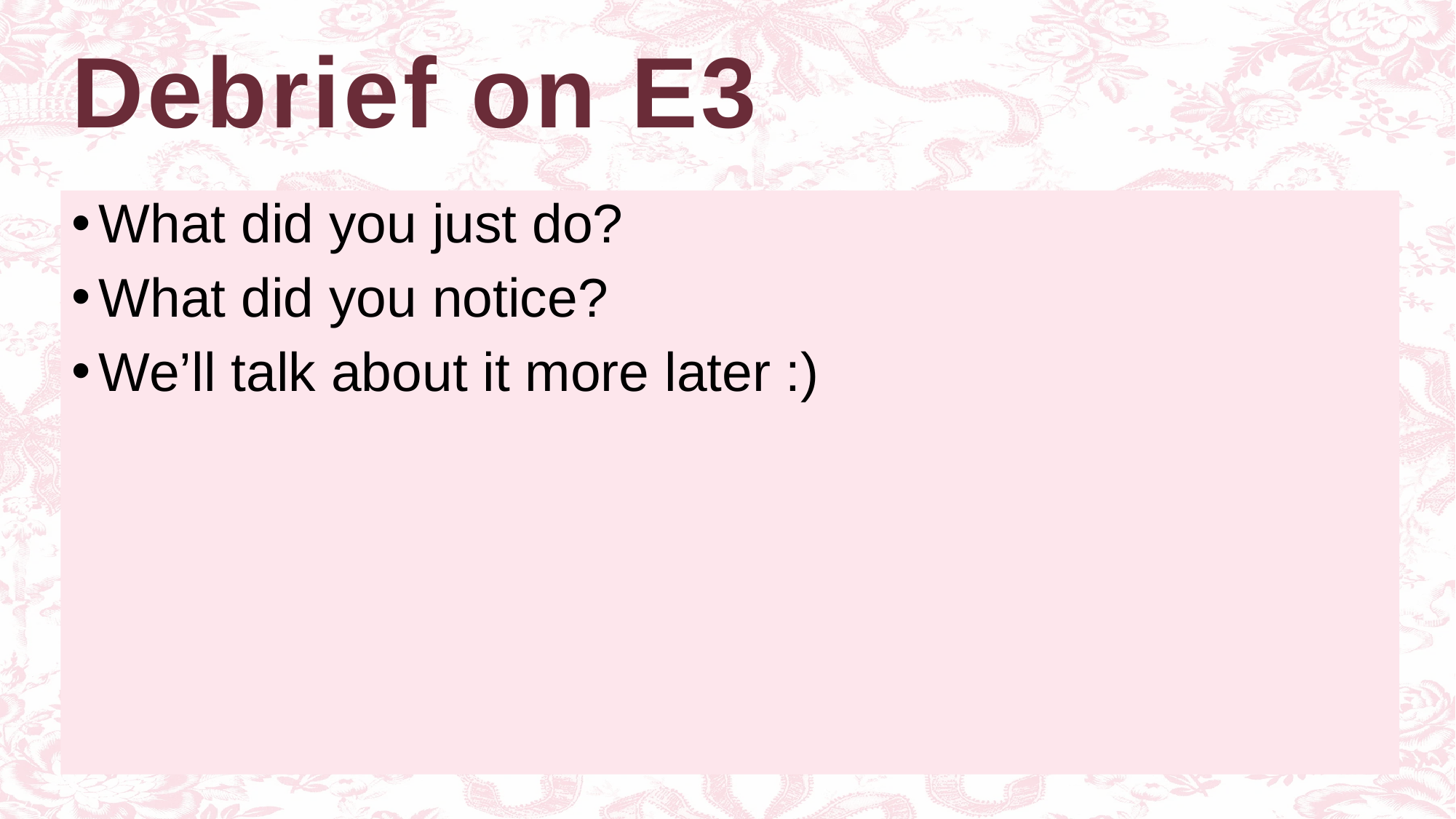

# Debrief on E3
What did you just do?
What did you notice?
We’ll talk about it more later :)